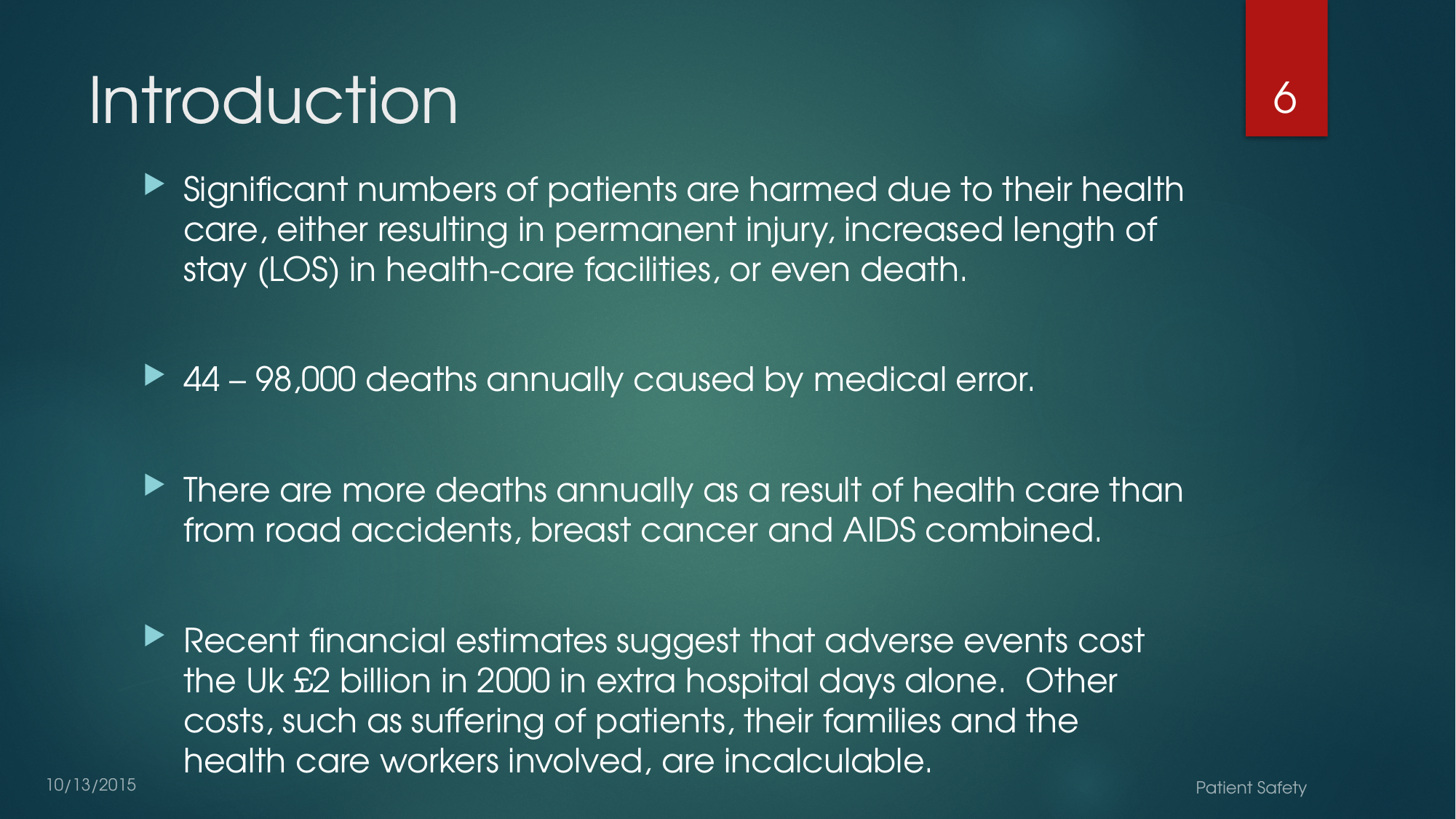

6
# Introduction
Significant numbers of patients are harmed due to their health care, either resulting in permanent injury, increased length of stay (LOS) in health-care facilities, or even death.

44 – 98,000 deaths annually caused by medical error.

There are more deaths annually as a result of health care than from road accidents, breast cancer and AIDS combined.

Recent financial estimates suggest that adverse events cost the Uk £2 billion in 2000 in extra hospital days alone.  Other costs, such as suffering of patients, their families and the health care workers involved, are incalculable.
10/13/2015
Patient Safety